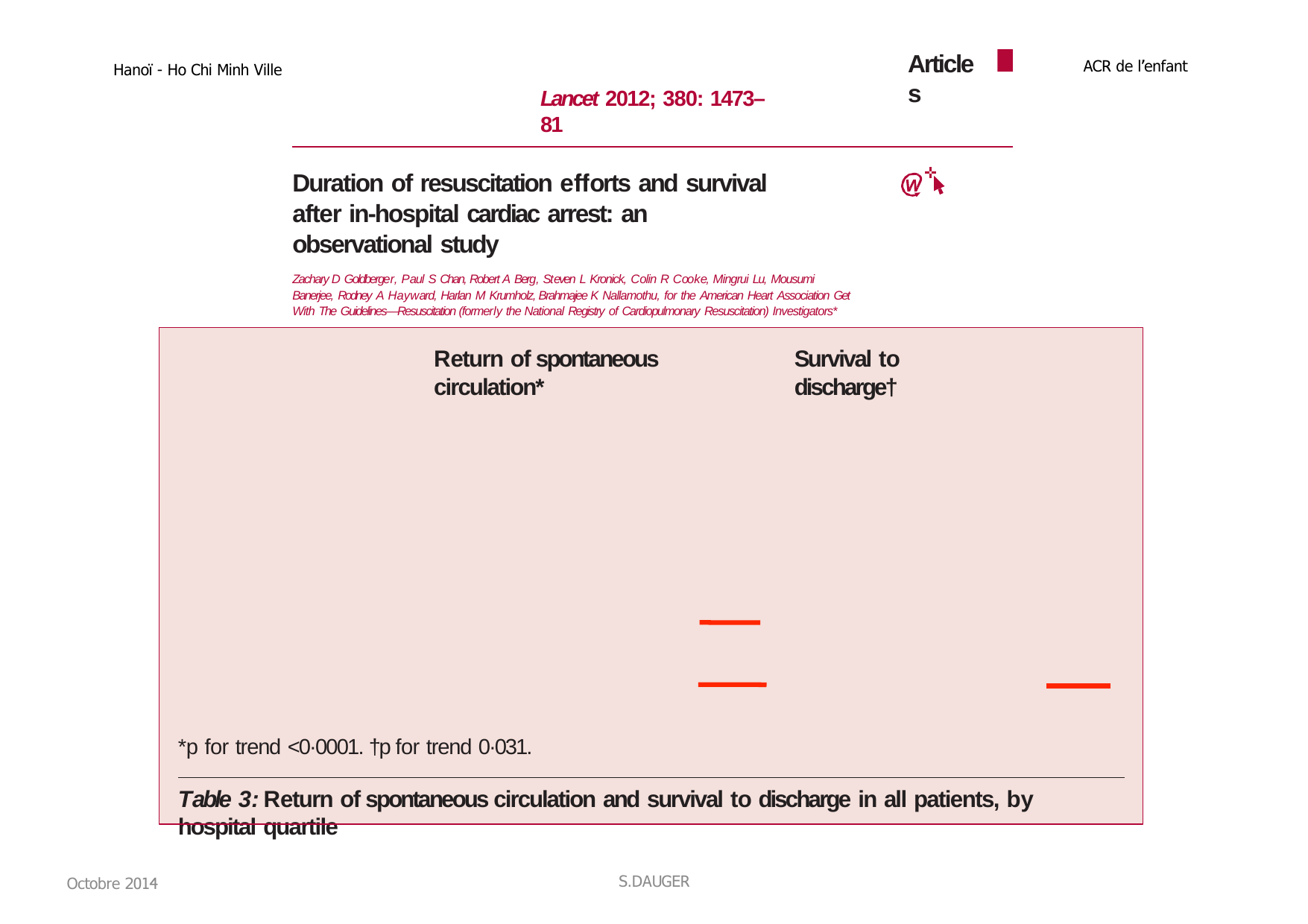

Articles

ACR de l’enfant
Hanoï - Ho Chi Minh Ville

Lancet 2012; 380: 1473–81
Lancet 2012; 380: 1473–81

Duration of resuscitation eﬀorts and survival after in-hospital cardiac arrest: an observational study

Zachary D Goldberger, Paul S Chan, Robert A Berg, Steven L Kronick, Colin R Cooke, Mingrui Lu, Mousumi Banerjee, Rodney A Hayward, Harlan M Krumholz, Brahmajee K Nallamothu, for the American Heart Association Get With The Guidelines—Resuscitation (formerly the National Registry of Cardiopulmonary Resuscitation) Investigators*

Return of spontaneous circulation*
Survival to discharge†

*p for trend <0·0001. †p for trend 0·031.

Table 3: Return of spontaneous circulation and survival to discharge in all patients, by hospital quartile

Octobre 2014
S.DAUGER